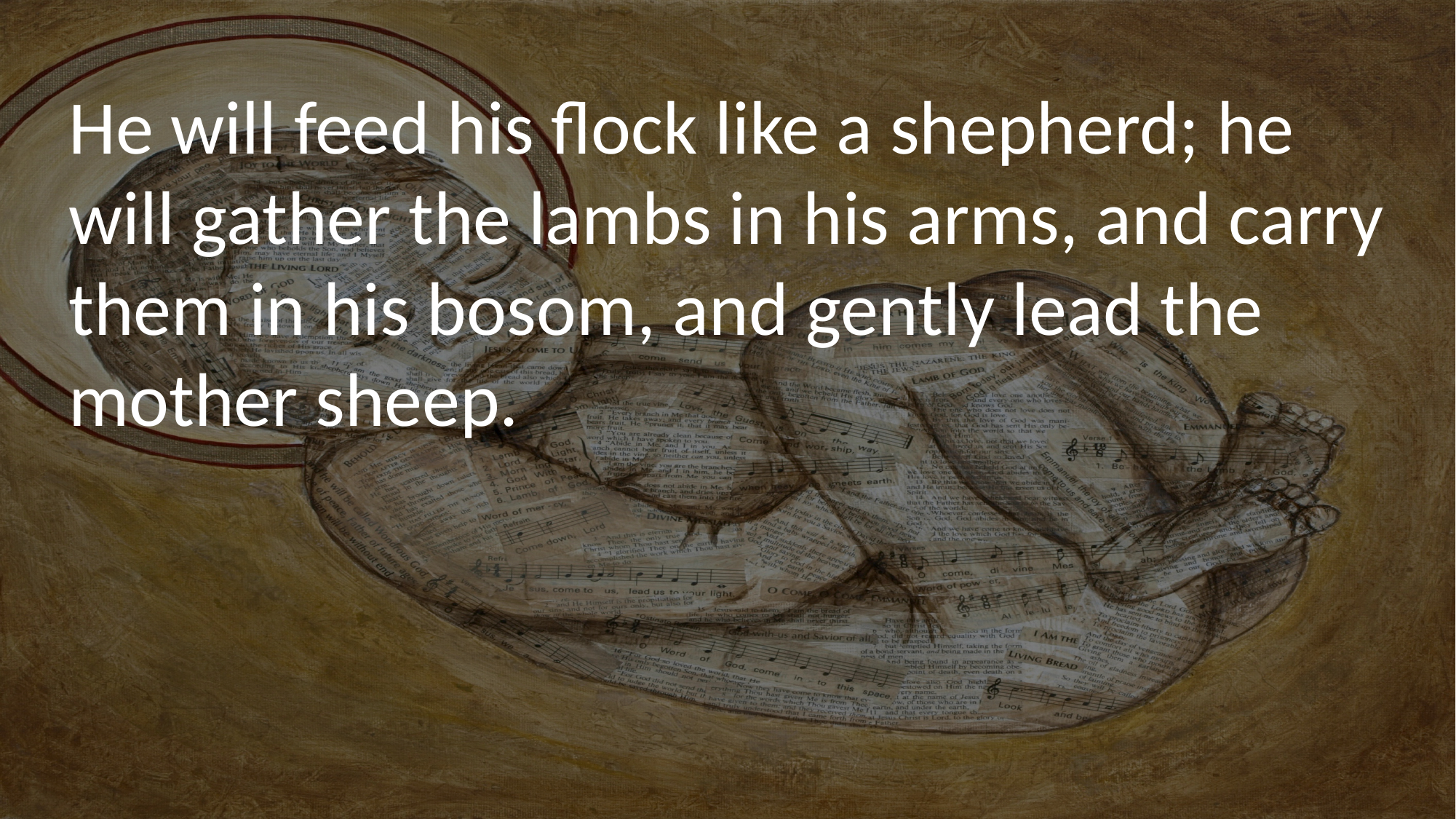

He will feed his flock like a shepherd; he will gather the lambs in his arms, and carry them in his bosom, and gently lead the mother sheep.